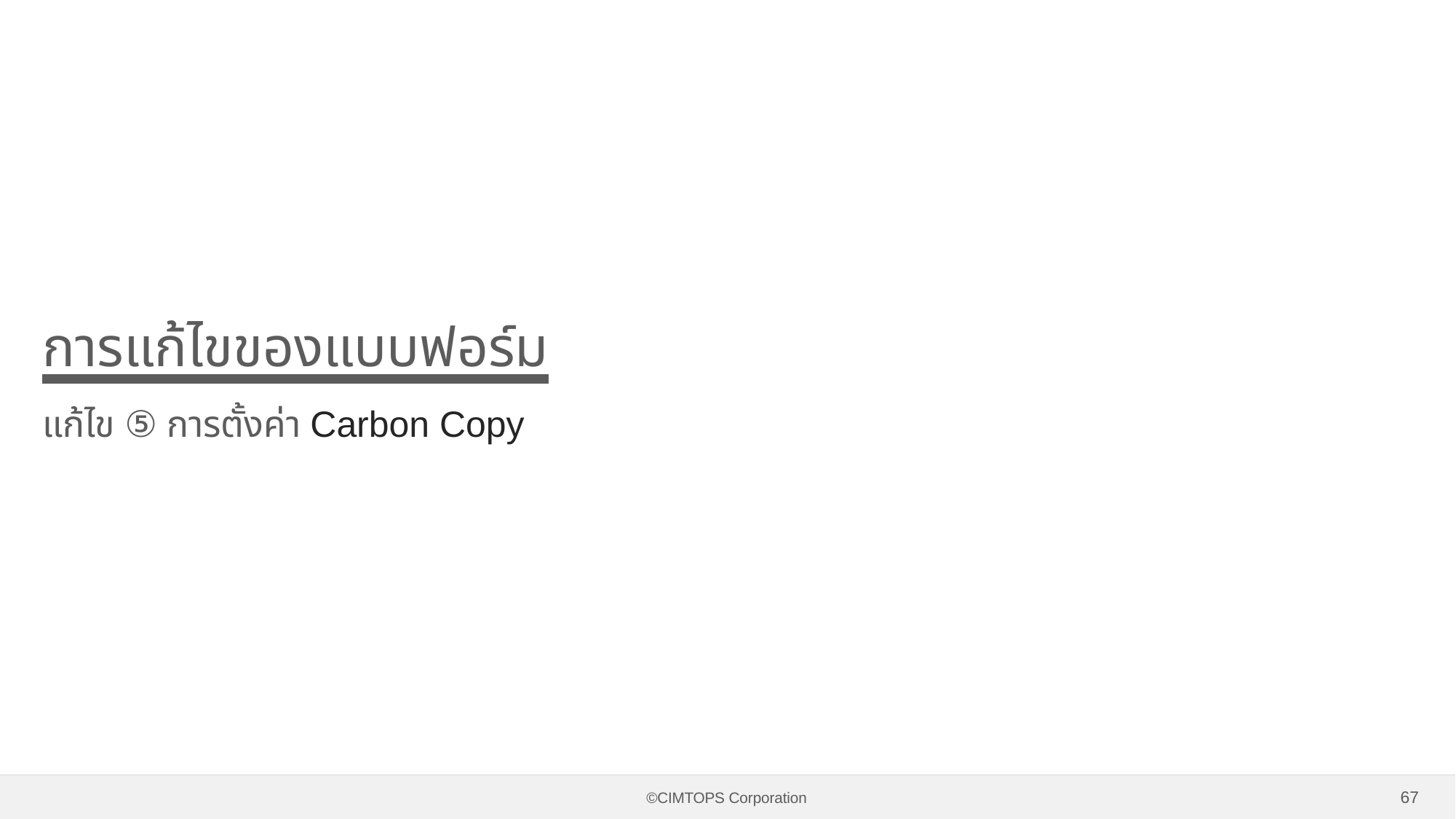

# การแก้ไขของแบบฟอร์ม
แก้ไข ⑤ การตั้งค่า Carbon Copy
67
©CIMTOPS Corporation